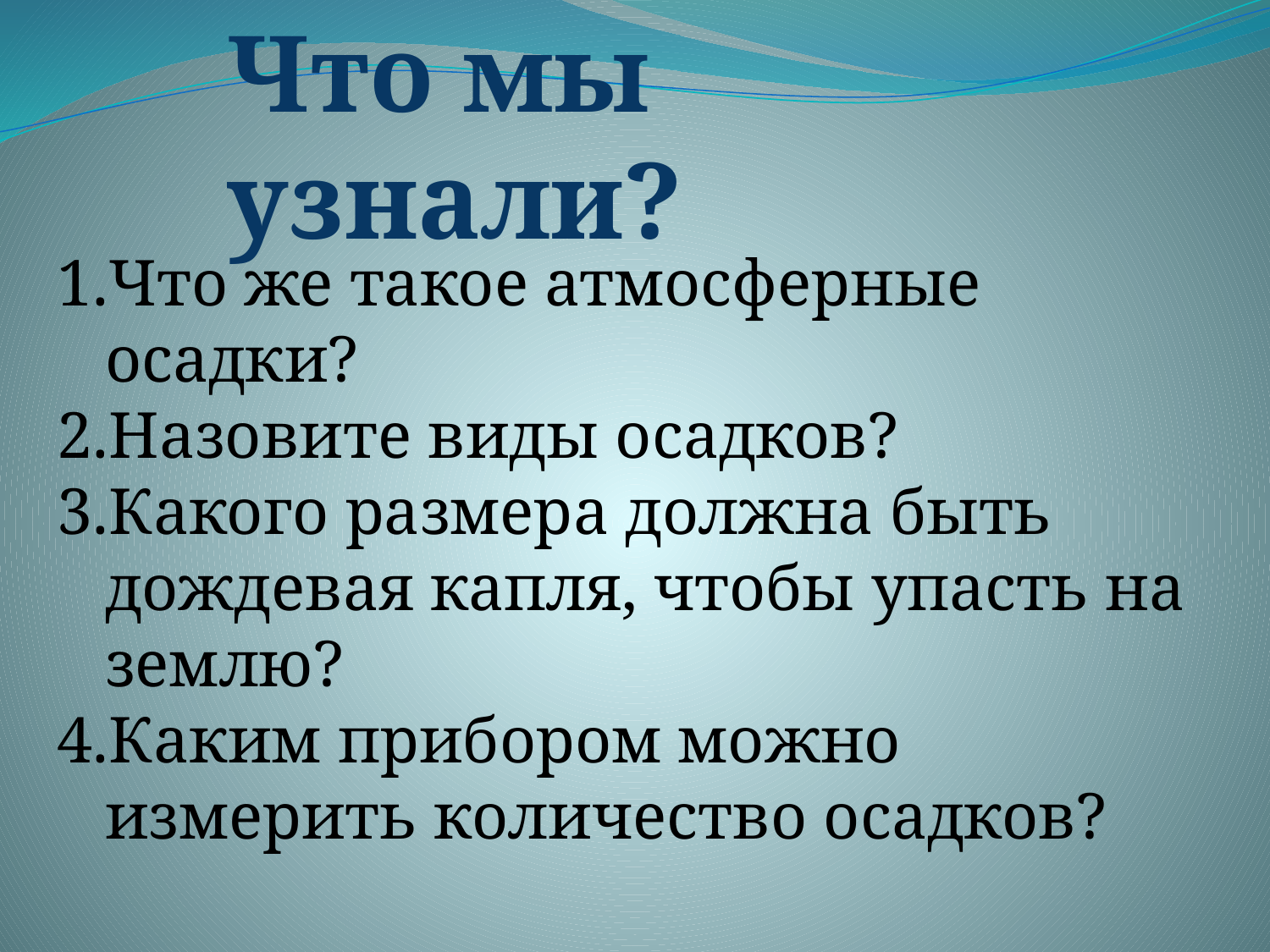

Что мы узнали?
Что же такое атмосферные осадки?
Назовите виды осадков?
Какого размера должна быть дождевая капля, чтобы упасть на землю?
Каким прибором можно измерить количество осадков?